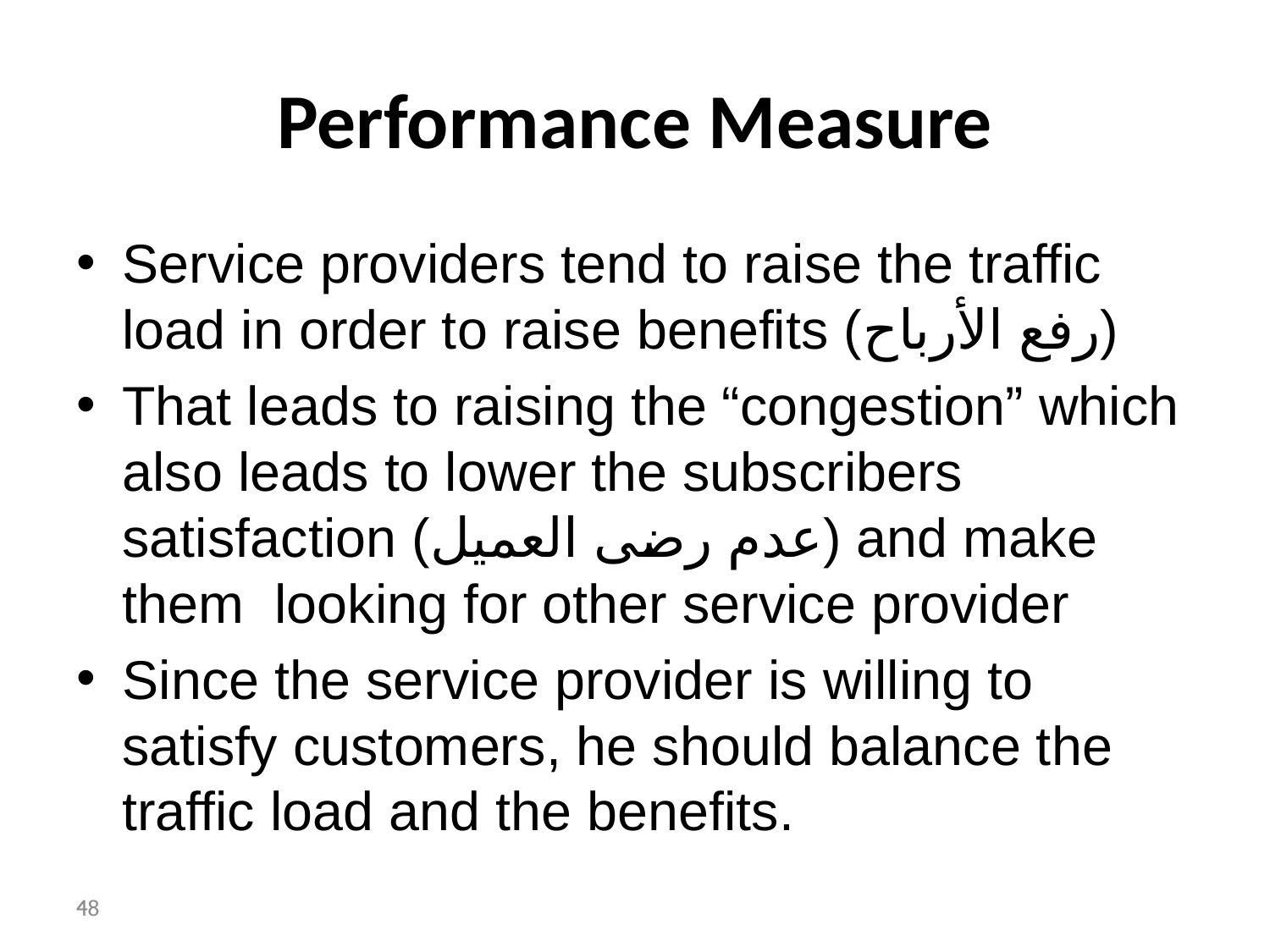

# Performance Measure
Service providers tend to raise the traffic load in order to raise benefits (رفع الأرباح)
That leads to raising the “congestion” which also leads to lower the subscribers satisfaction (عدم رضى العميل) and make them  looking for other service provider
Since the service provider is willing to satisfy customers, he should balance the traffic load and the benefits.

48